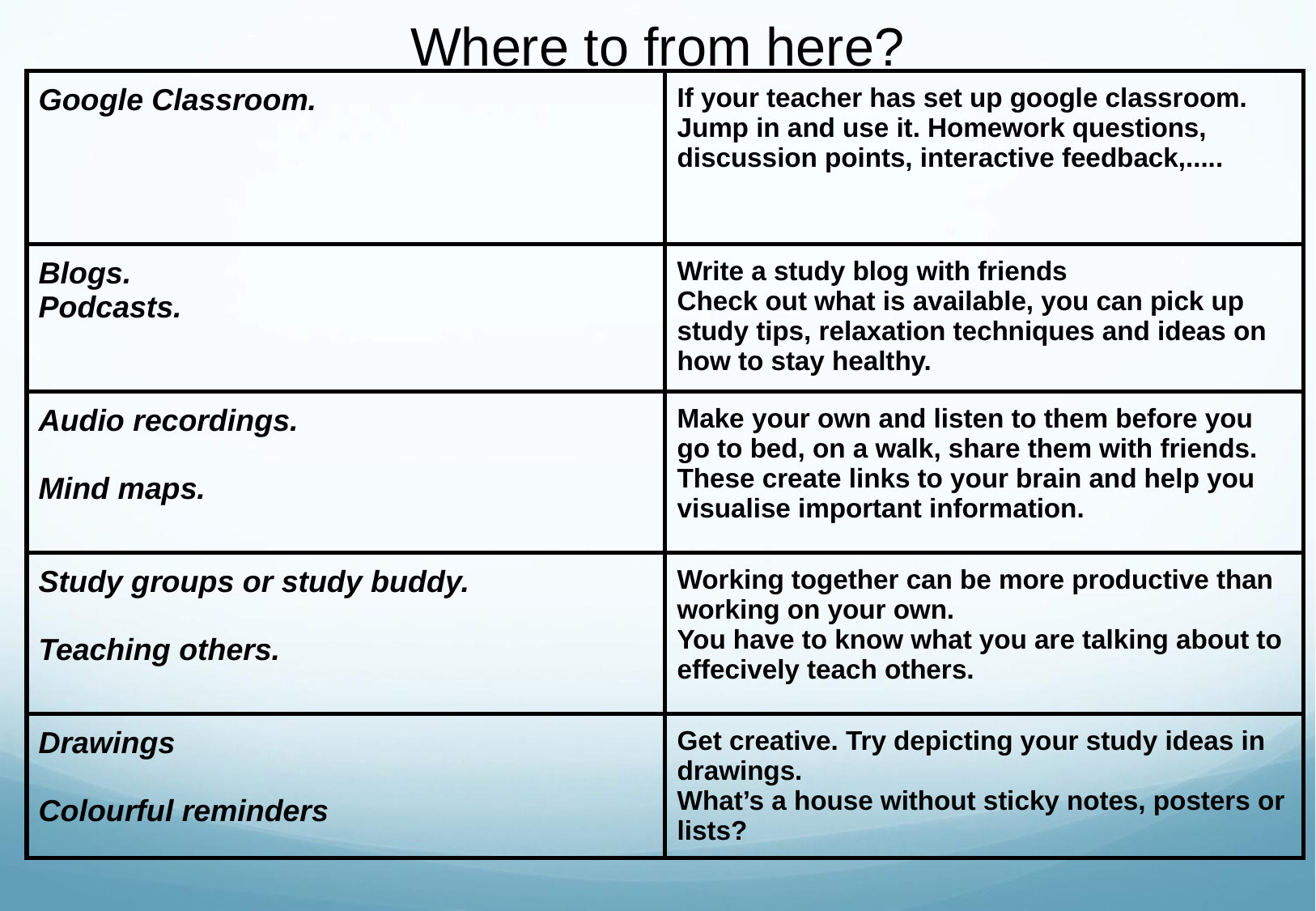

# Where to from here?
| Google Classroom. | If your teacher has set up google classroom. Jump in and use it. Homework questions, discussion points, interactive feedback,..... |
| --- | --- |
| Blogs. Podcasts. | Write a study blog with friends Check out what is available, you can pick up study tips, relaxation techniques and ideas on how to stay healthy. |
| Audio recordings. Mind maps. | Make your own and listen to them before you go to bed, on a walk, share them with friends. These create links to your brain and help you visualise important information. |
| Study groups or study buddy. Teaching others. | Working together can be more productive than working on your own. You have to know what you are talking about to effecively teach others. |
| Drawings Colourful reminders | Get creative. Try depicting your study ideas in drawings. What’s a house without sticky notes, posters or lists? |